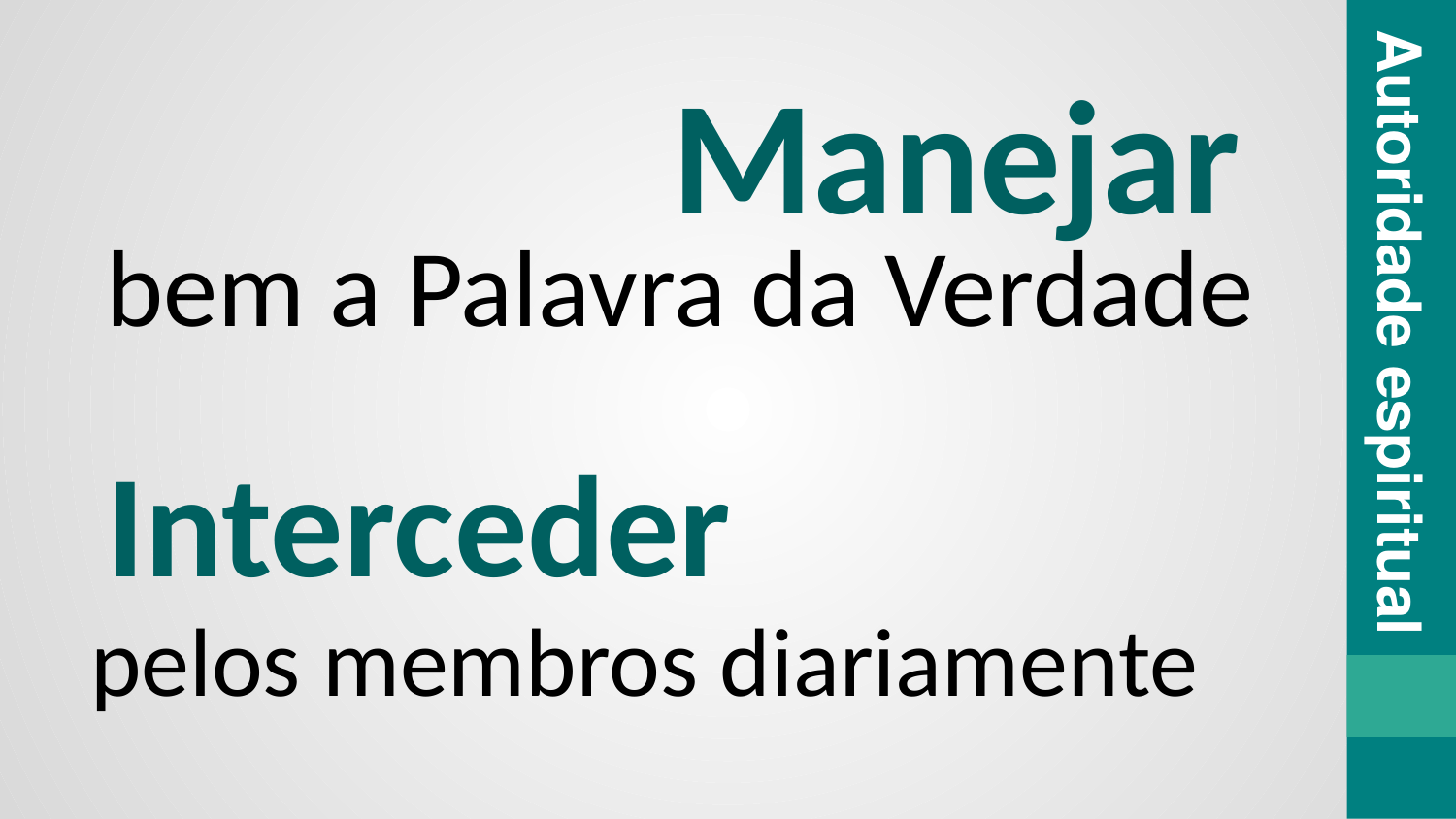

Manejar
bem a Palavra da Verdade
Autoridade espiritual
Interceder
pelos membros diariamente